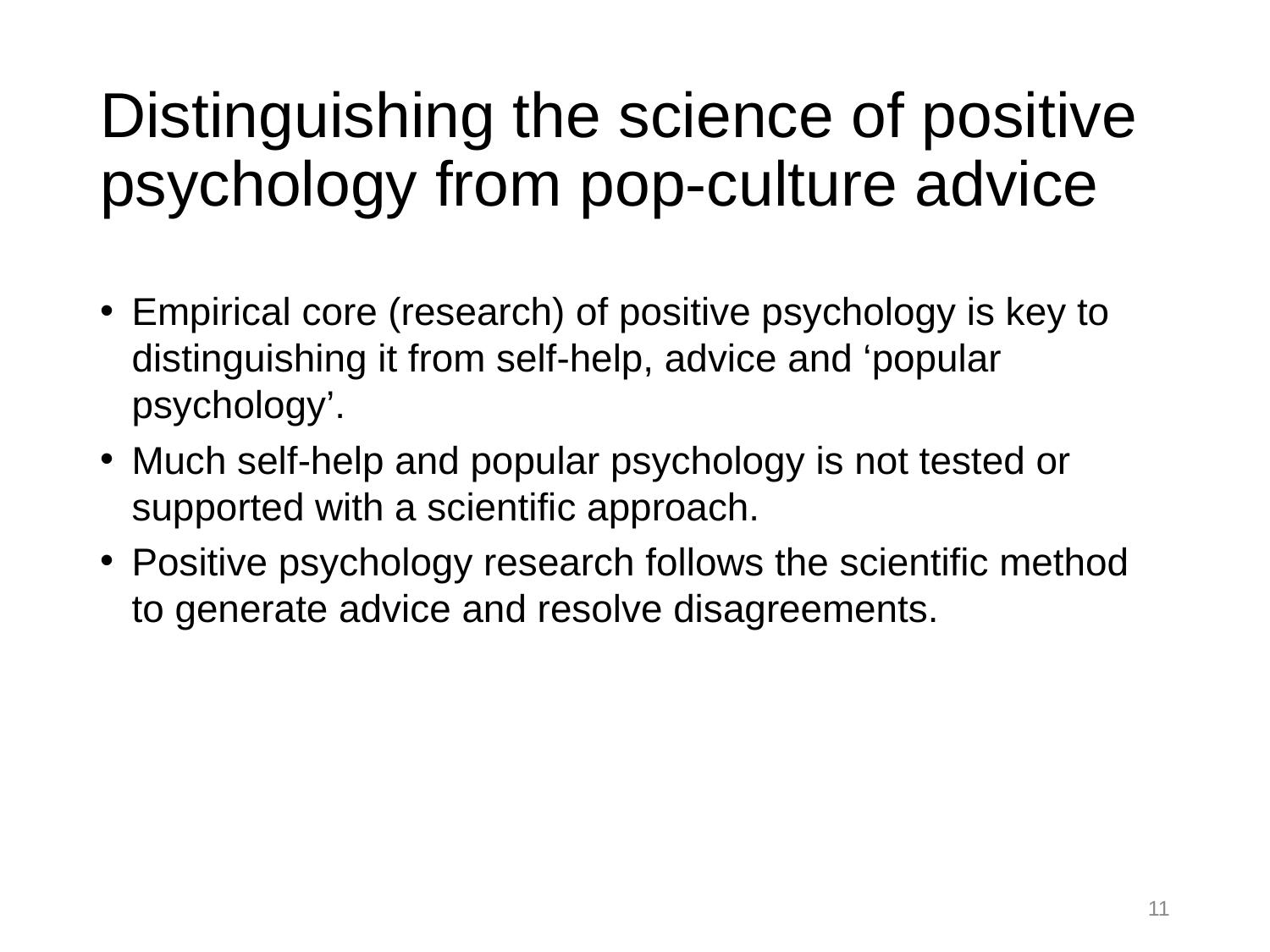

# Distinguishing the science of positive psychology from pop-culture advice
Empirical core (research) of positive psychology is key to distinguishing it from self-help, advice and ‘popular psychology’.
Much self-help and popular psychology is not tested or supported with a scientific approach.
Positive psychology research follows the scientific method to generate advice and resolve disagreements.
11